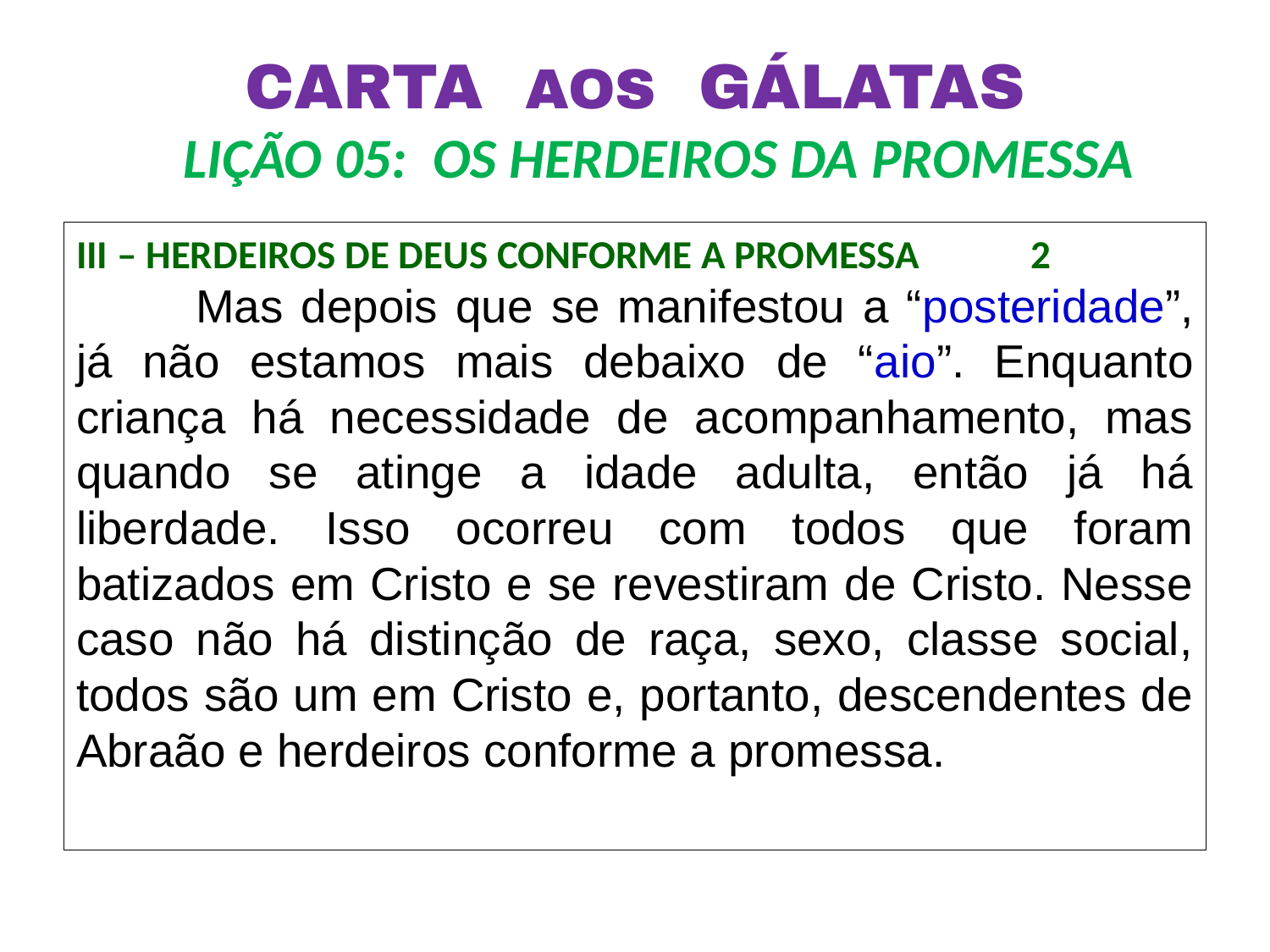

# CARTA  AOS  GÁLATAS LIÇÃO 05:  OS HERDEIROS DA PROMESSA
III – HERDEIROS DE DEUS CONFORME A PROMESSA	2
	Mas depois que se manifestou a “posteridade”, já não estamos mais debaixo de “aio”. Enquanto criança há necessidade de acompanhamento, mas quando se atinge a idade adulta, então já há liberdade. Isso ocorreu com todos que foram batizados em Cristo e se revestiram de Cristo. Nesse caso não há distinção de raça, sexo, classe social, todos são um em Cristo e, portanto, descendentes de Abraão e herdeiros conforme a promessa.